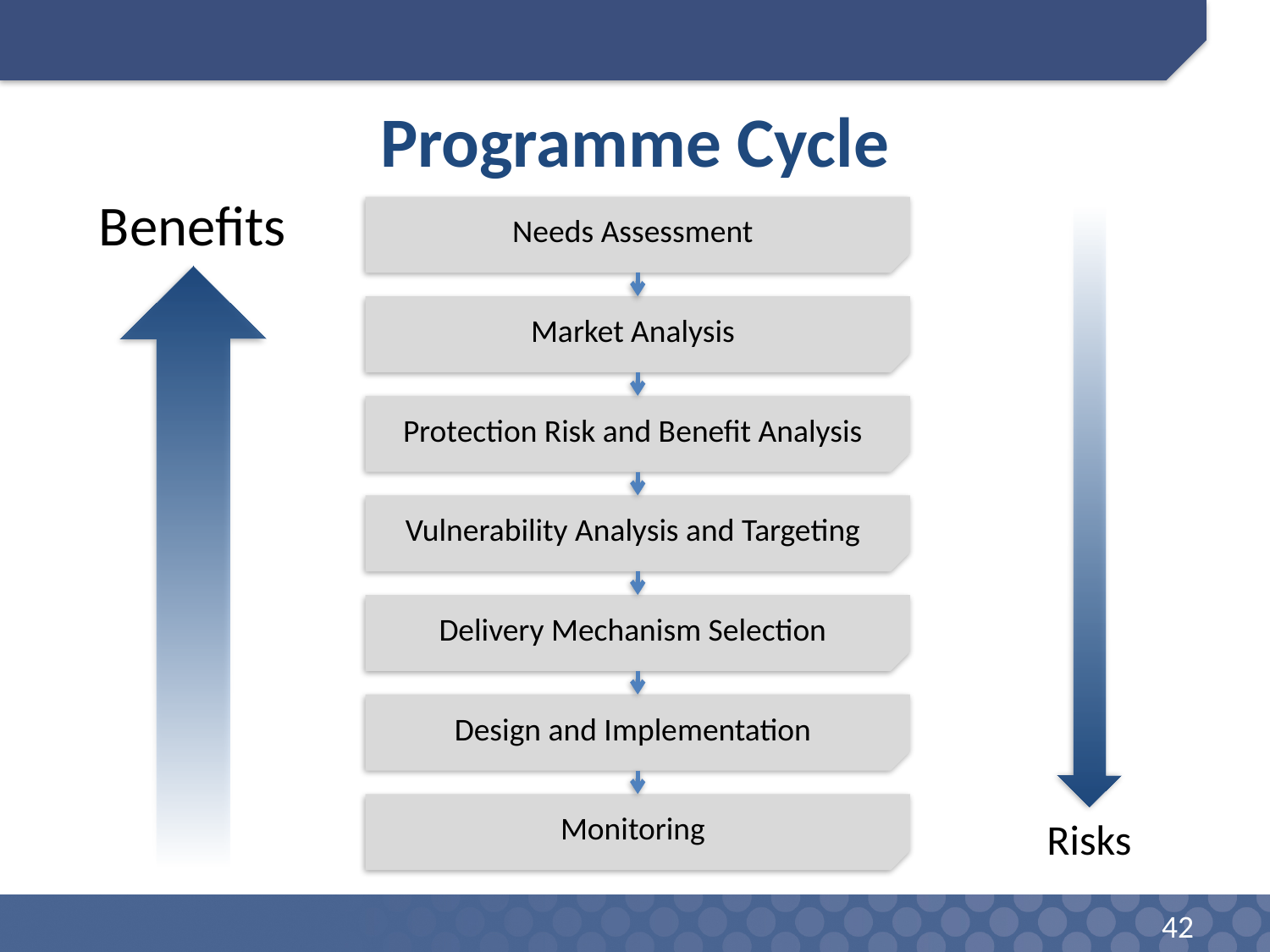

Needs Assessment
Market Analysis
# Programme Cycle
Protection Risk and Benefit Analysis
Benefits

Vulnerability Analysis and Targeting

Delivery Mechanism Selection
Design and Implementation
Monitoring
Risks
42